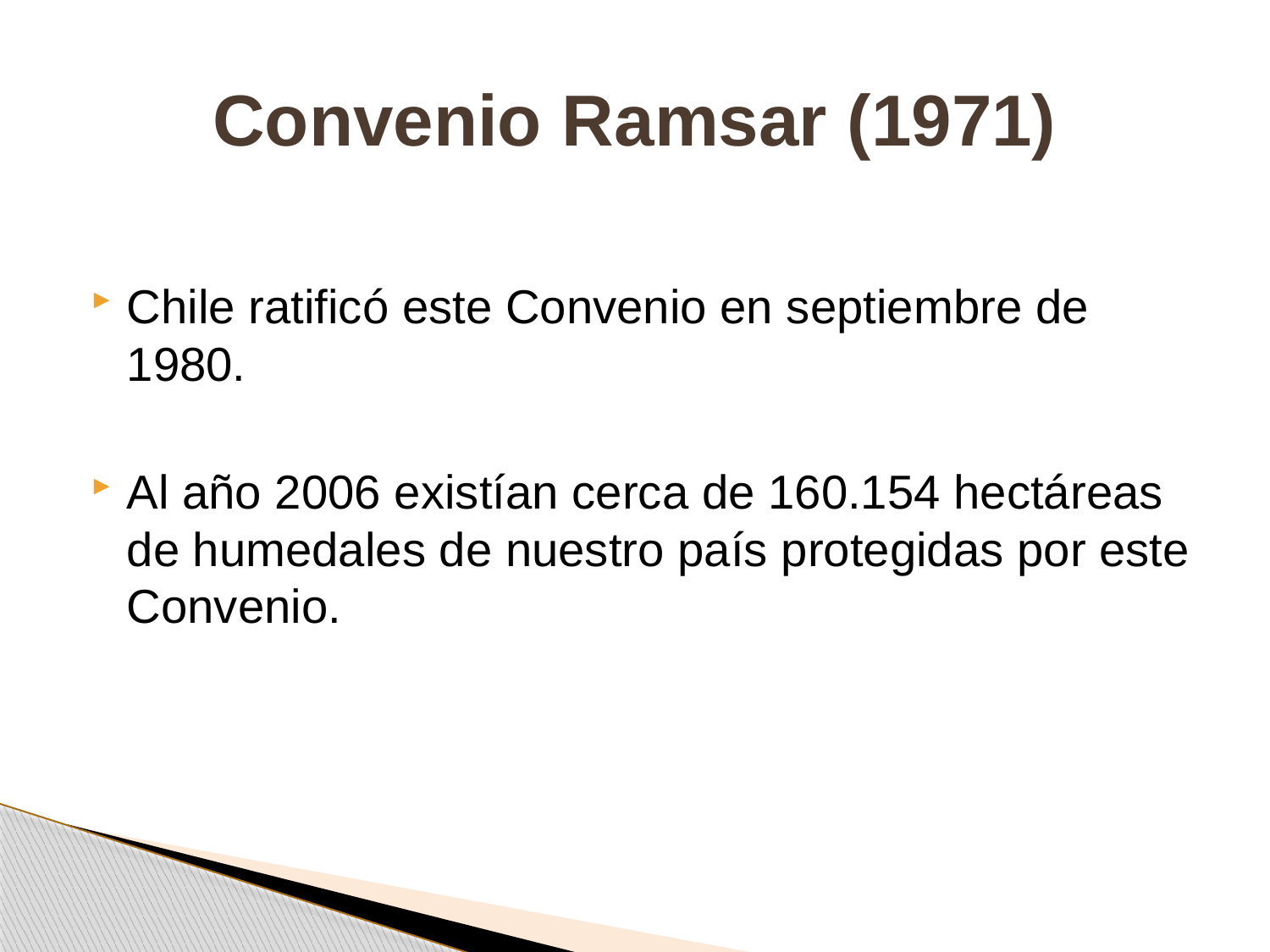

# Convenio Ramsar (1971)

Chile ratificó este Convenio en septiembre de 1980.

Al año 2006 existían cerca de 160.154 hectáreas de humedales de nuestro país protegidas por este Convenio.